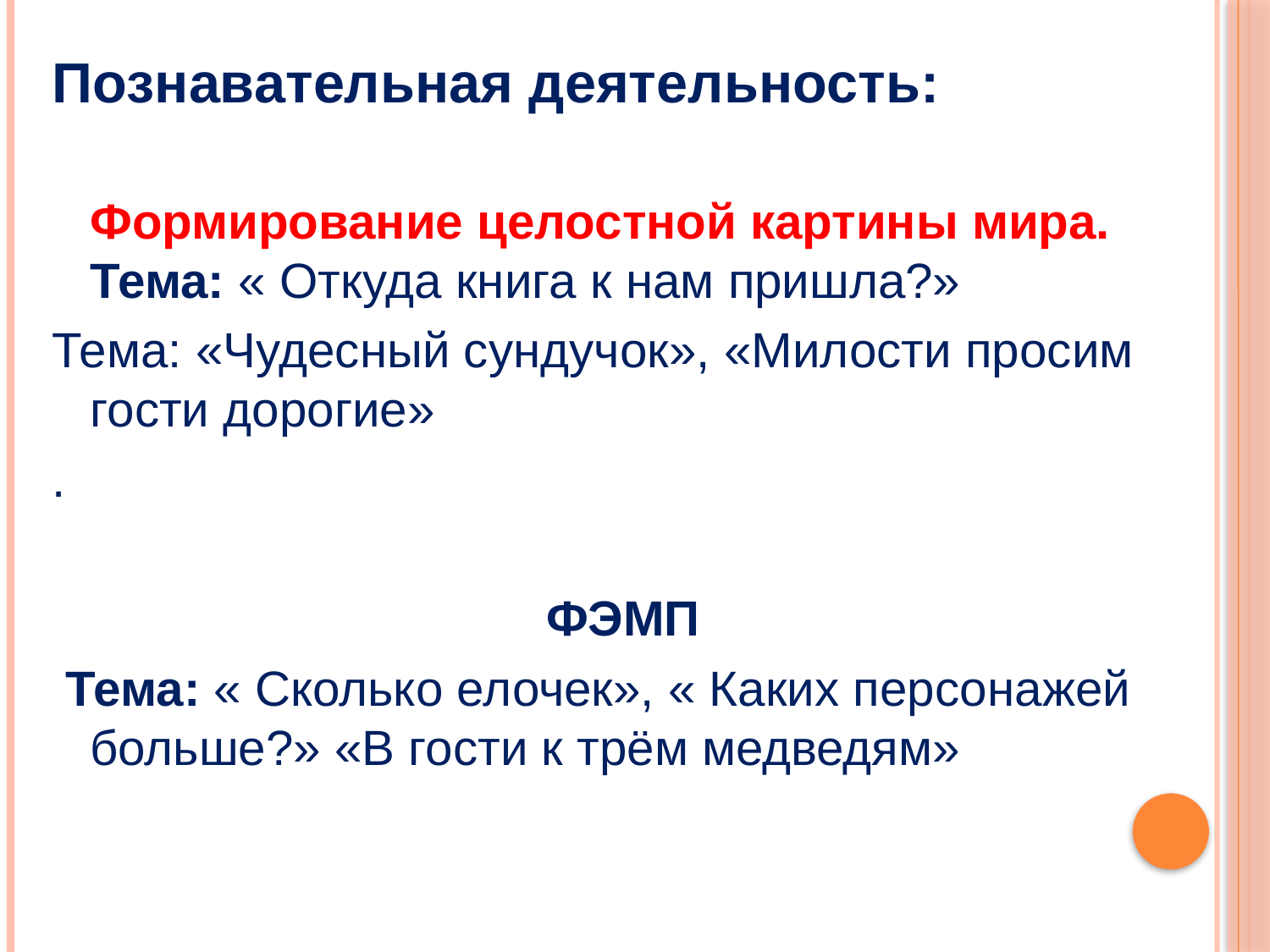

Познавательная деятельность:
Формирование целостной картины мира.
Тема: « Откуда книга к нам пришла?»
Тема: «Чудесный сундучок», «Милости просим гости дорогие»
.

ФЭМП
 Тема: « Сколько елочек», « Каких персонажей больше?» «В гости к трём медведям»